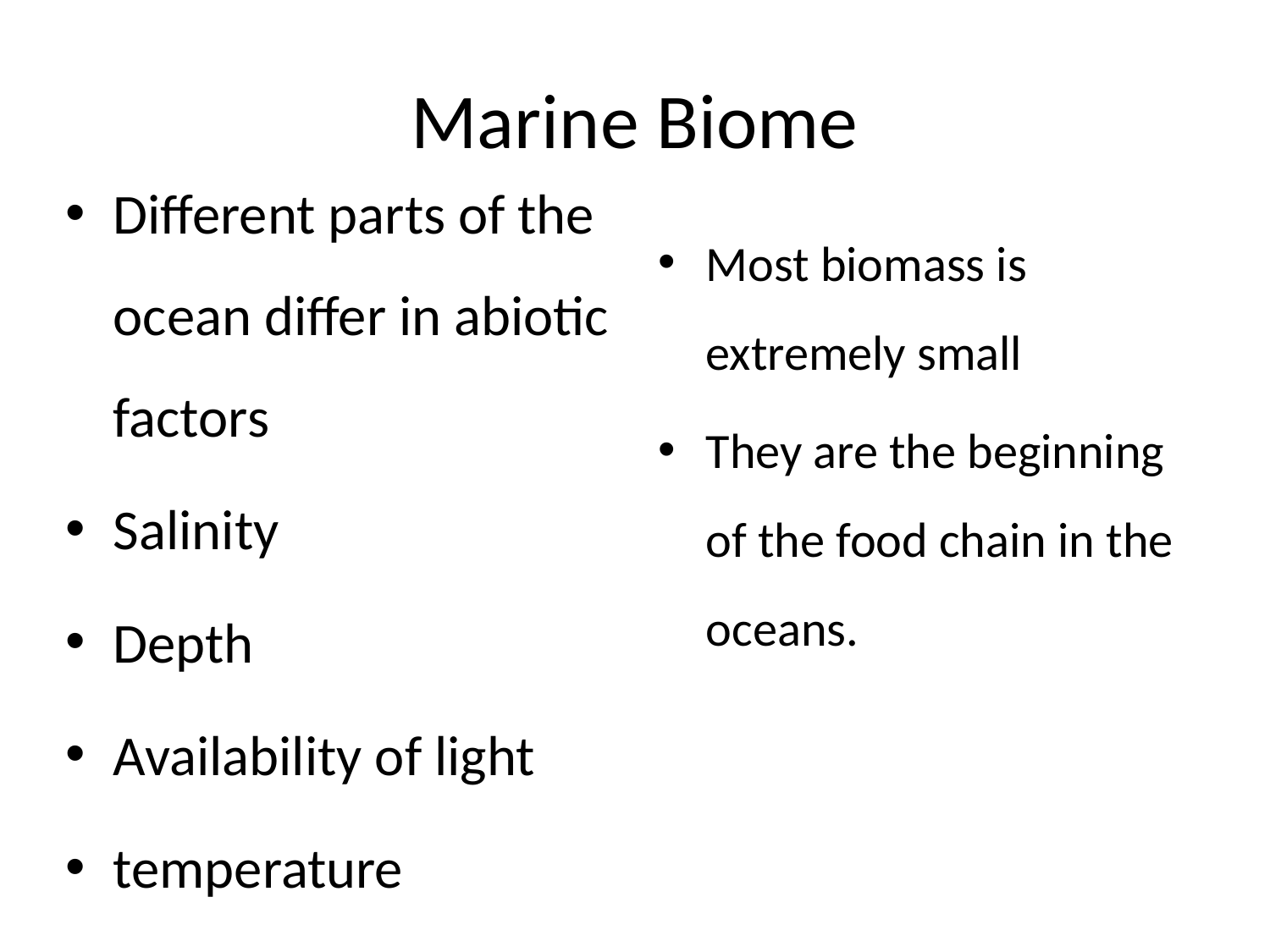

# Marine Biome
Different parts of the ocean differ in abiotic factors
Salinity
Depth
Availability of light
temperature
Most biomass is extremely small
They are the beginning of the food chain in the  oceans.